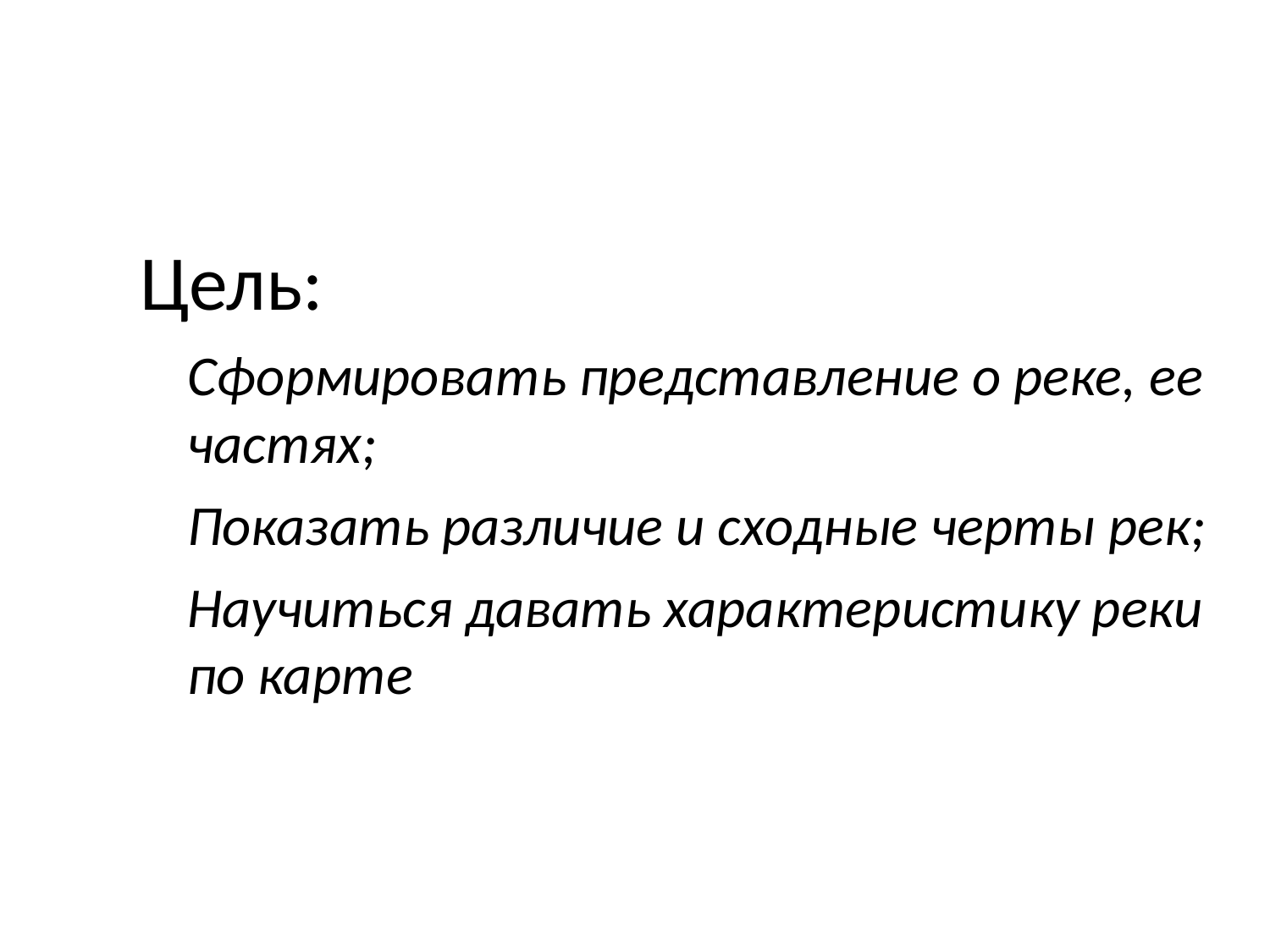

Цель:
Сформировать представление о реке, ее частях;
Показать различие и сходные черты рек;
Научиться давать характеристику реки по карте